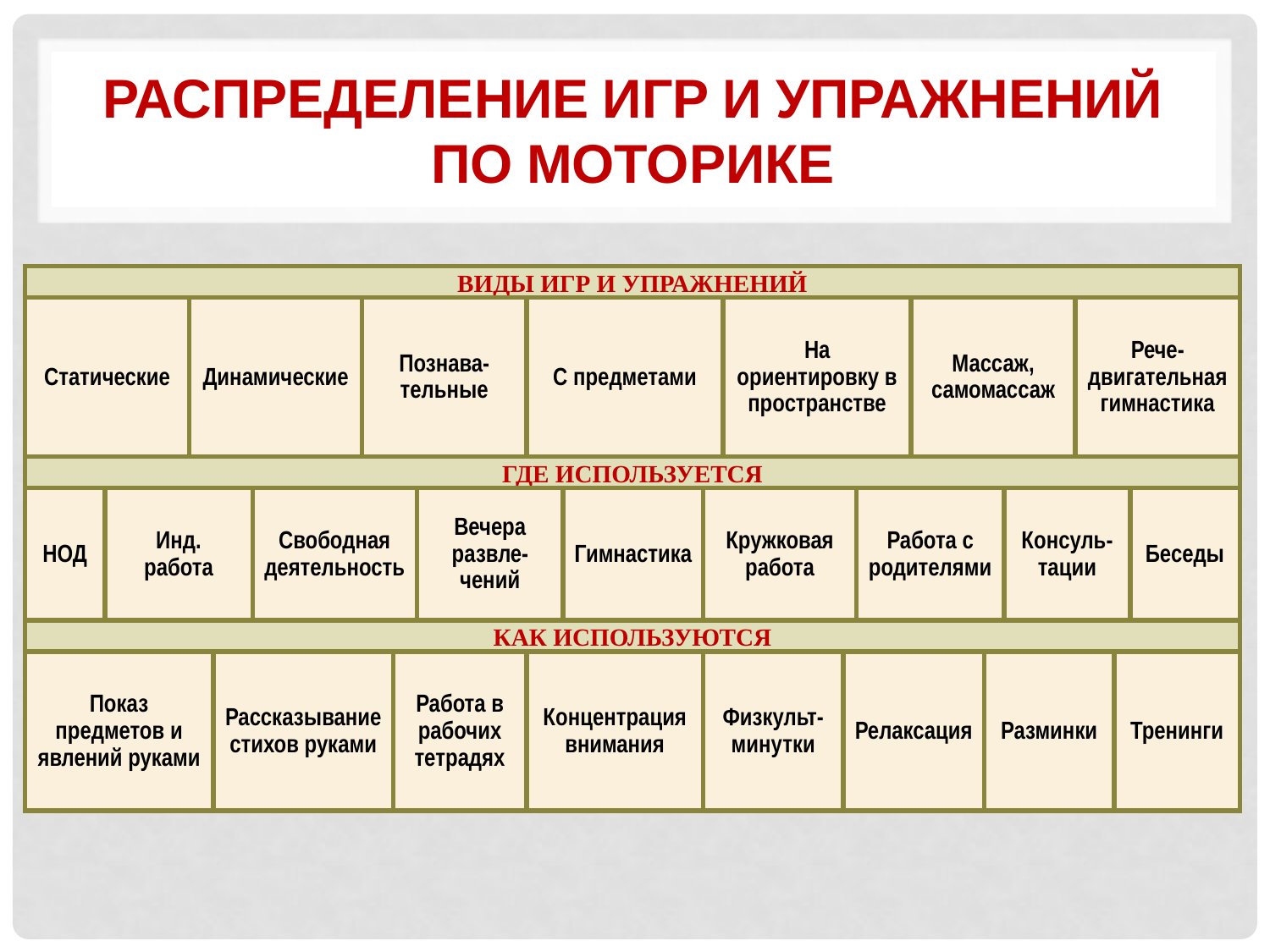

# Распределение игр и упражнений по моторике
| ВИДЫ ИГР И УПРАЖНЕНИЙ |  |  |  |  |  |  |  |  |  |  |  |  |  |  |  |  |  |  |  |
| --- | --- | --- | --- | --- | --- | --- | --- | --- | --- | --- | --- | --- | --- | --- | --- | --- | --- | --- | --- |
| Статические |  | Динамические |  |  | Познава- тельные |  |  | С предметами |  |  | На ориентировку в пространстве |  |  | Массаж, самомассаж |  |  | Рече- двигательная гимнастика |  |  |
| ГДЕ ИСПОЛЬЗУЕТСЯ |  |  |  |  |  |  |  |  |  |  |  |  |  |  |  |  |  |  |  |
| НОД | Инд. работа |  |  | Свободная деятельность |  |  | Вечера развле-чений |  | Гимнастика | Кружковая работа |  |  | Работа с родителями |  |  | Консуль-тации |  |  | Беседы |
| КАК ИСПОЛЬЗУЮТСЯ |  |  |  |  |  |  |  |  |  |  |  |  |  |  |  |  |  |  |  |
| Показ предметов и явлений руками |  |  | Рассказывание стихов руками |  |  | Работа в рабочих тетрадях |  | Концентрация внимания |  | Физкульт-минутки |  | Релаксация |  |  | Разминки |  |  | Тренинги |  |